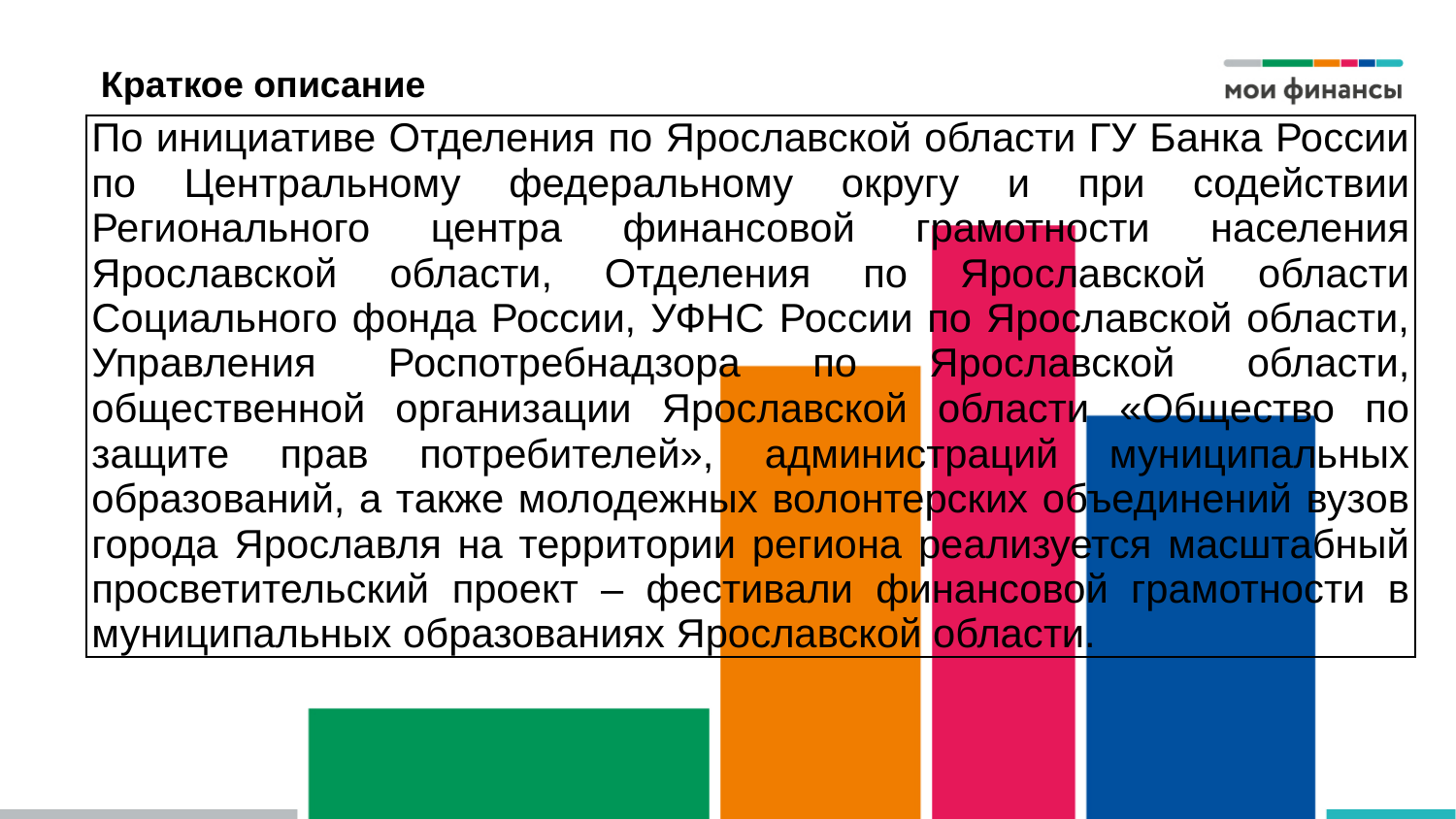

# Краткое описание
| По инициативе Отделения по Ярославской области ГУ Банка России по Центральному федеральному округу и при содействии Регионального центра финансовой грамотности населения Ярославской области, Отделения по Ярославской области Социального фонда России, УФНС России по Ярославской области, Управления Роспотребнадзора по Ярославской области, общественной организации Ярославской области «Общество по защите прав потребителей», администраций муниципальных образований, а также молодежных волонтерских объединений вузов города Ярославля на территории региона реализуется масштабный просветительский проект – фестивали финансовой грамотности в муниципальных образованиях Ярославской области. |
| --- |